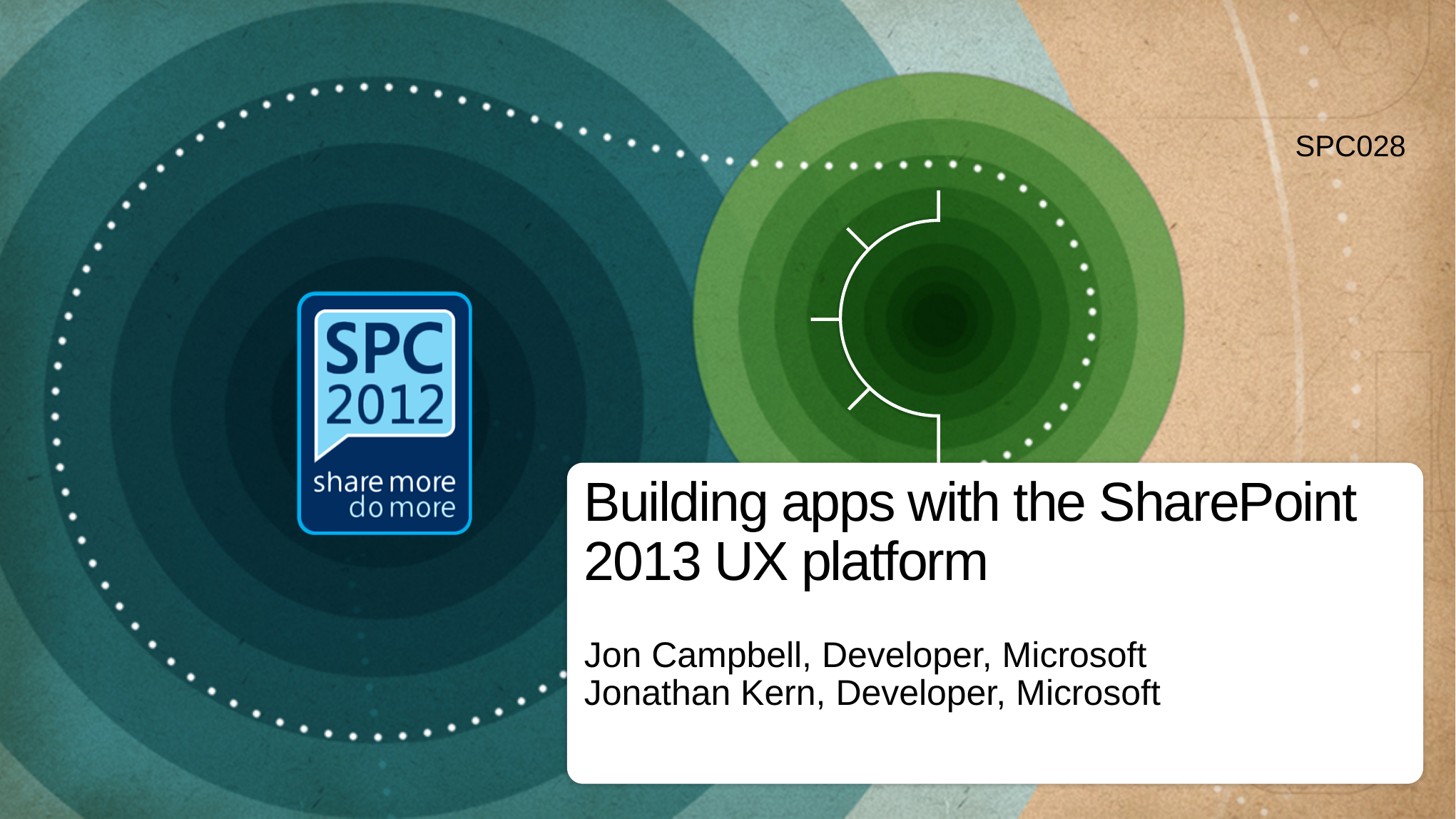

SPC028
# Building apps with the SharePoint 2013 UX platform
Jon Campbell, Developer, Microsoft
Jonathan Kern, Developer, Microsoft